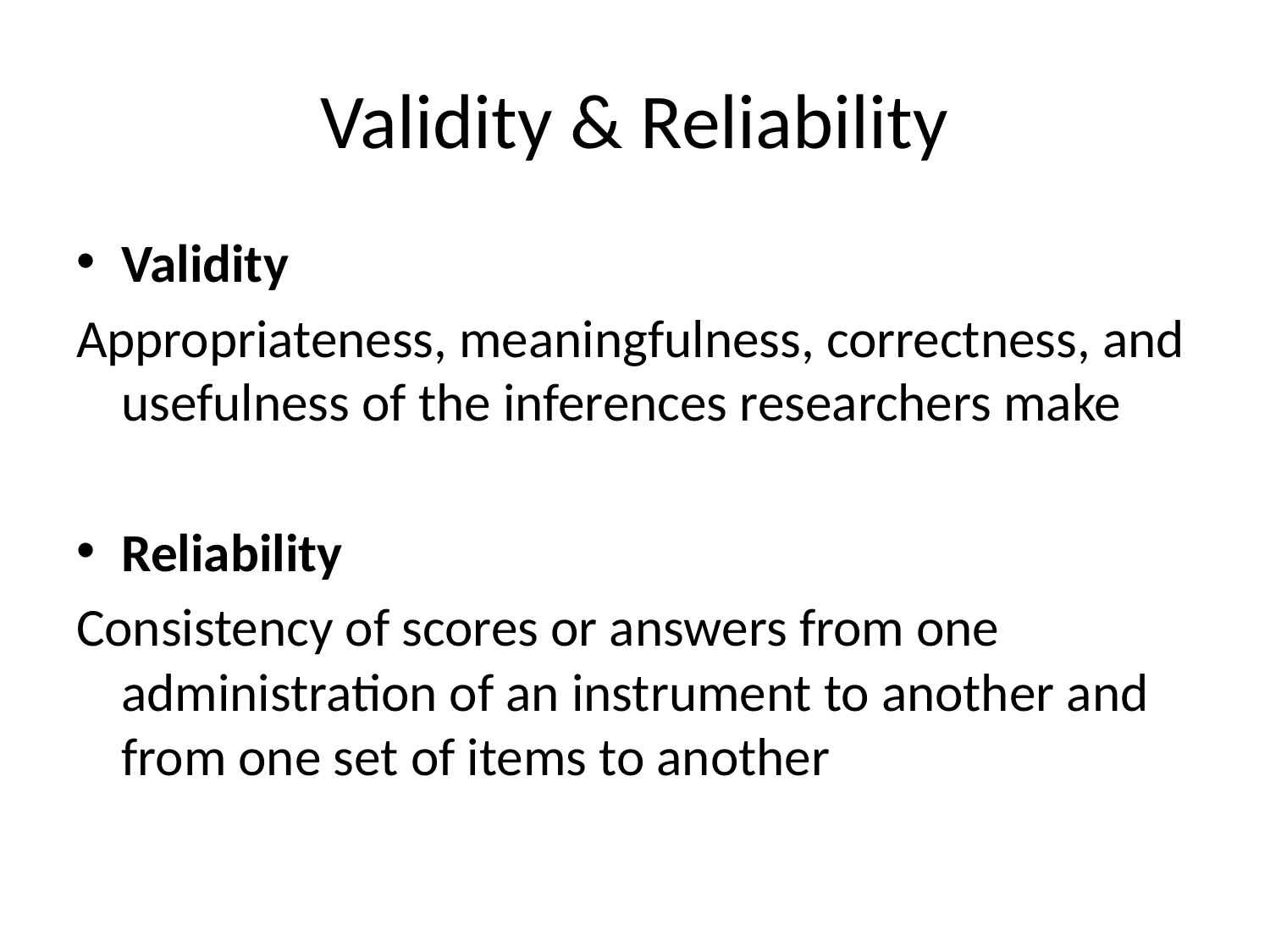

# Validity & Reliability
Validity
Appropriateness, meaningfulness, correctness, and usefulness of the inferences researchers make

Reliability
Consistency of scores or answers from one administration of an instrument to another and from one set of items to another